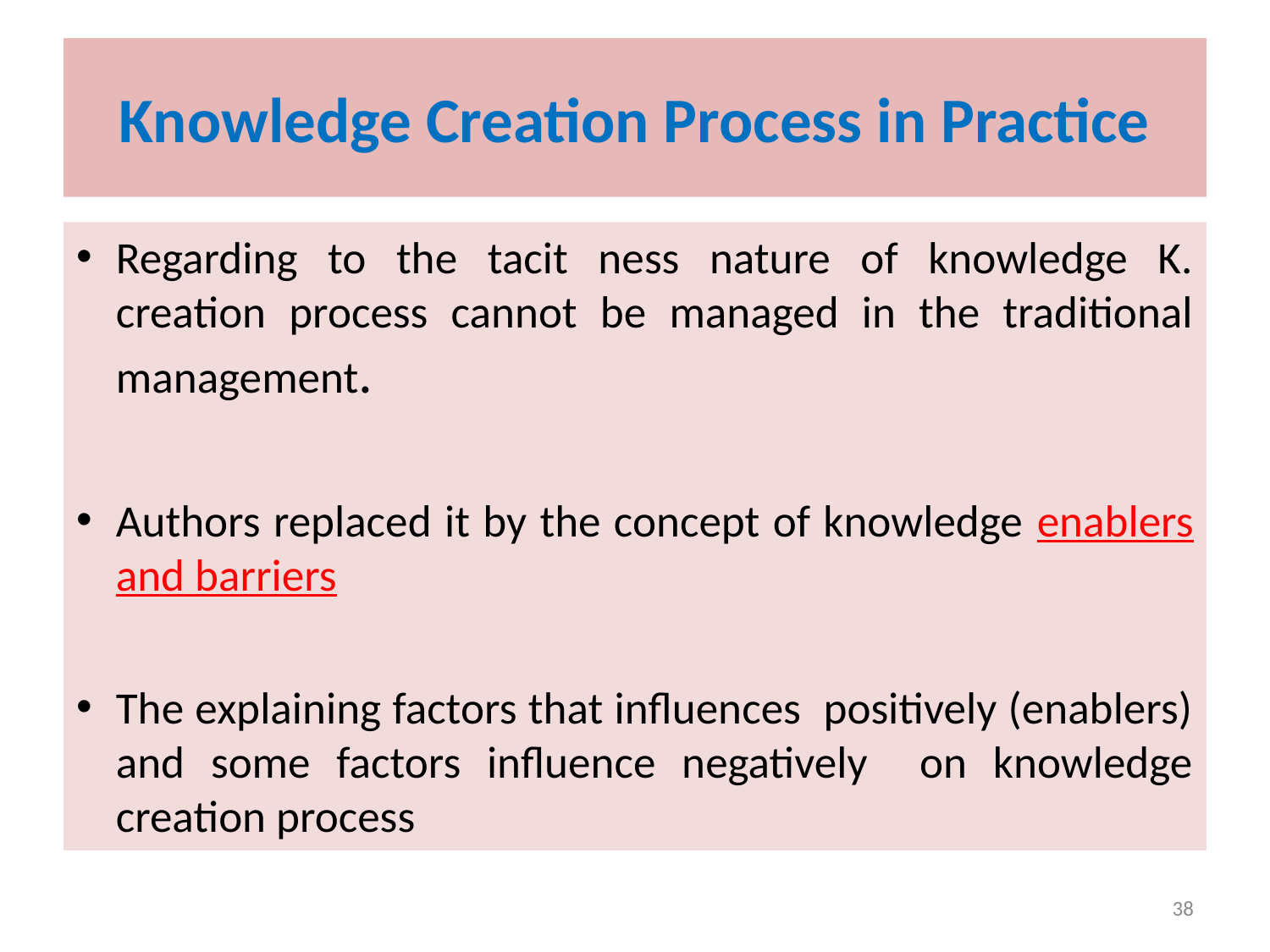

# Knowledge Creation Process in Practice
Regarding to the tacit ness nature of knowledge K. creation process cannot be managed in the traditional management.

Authors replaced it by the concept of knowledge enablers and barriers

The explaining factors that influences  positively (enablers) and some factors influence negatively  on knowledge creation process

38